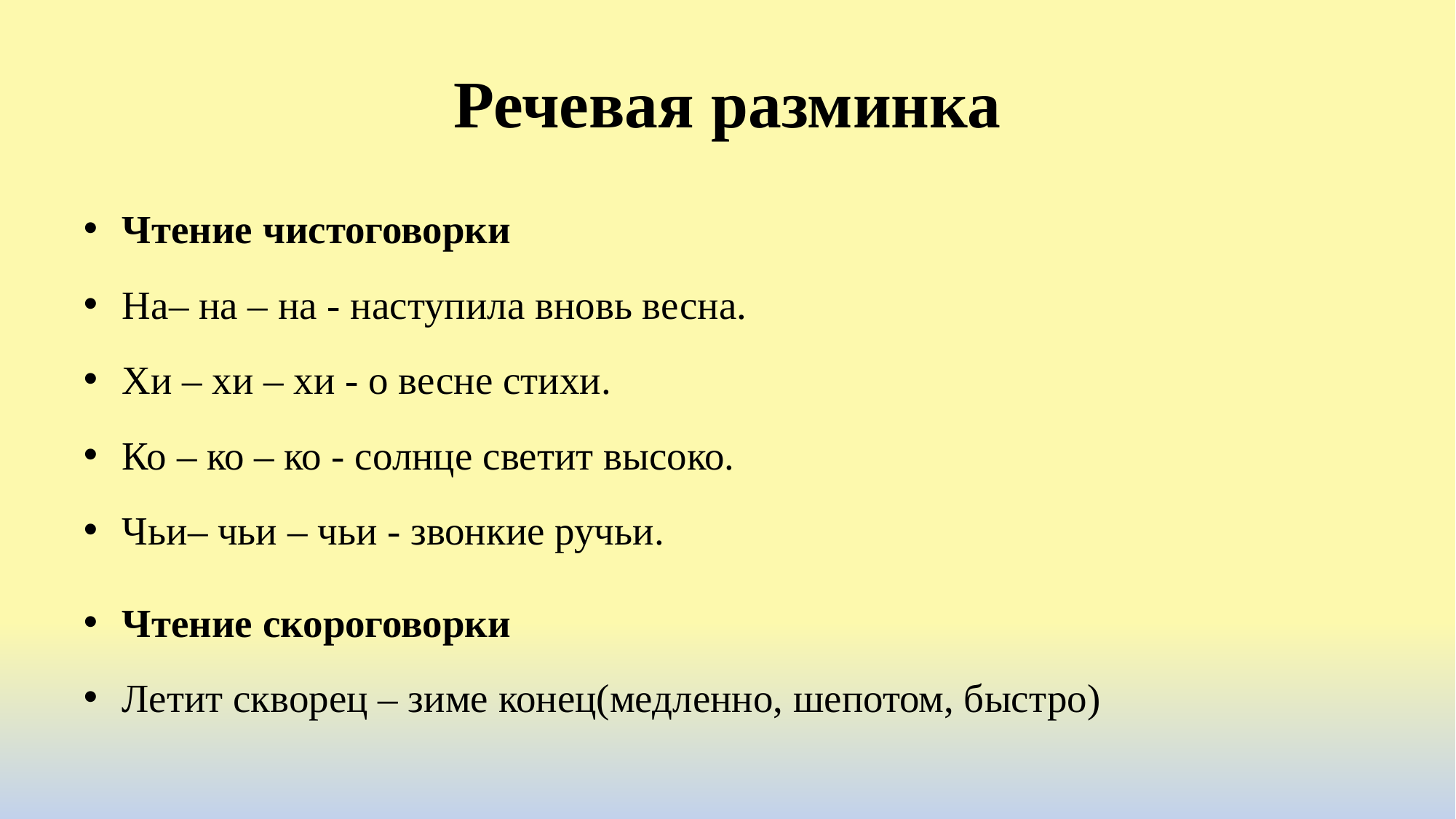

# Речевая разминка
Чтение чистоговорки
На– на – на - наступила вновь весна.
Хи – хи – хи - о весне стихи.
Ко – ко – ко - солнце светит высоко.
Чьи– чьи – чьи - звонкие ручьи.
Чтение скороговорки
Летит скворец ‒ зиме конец(медленно, шепотом, быстро)